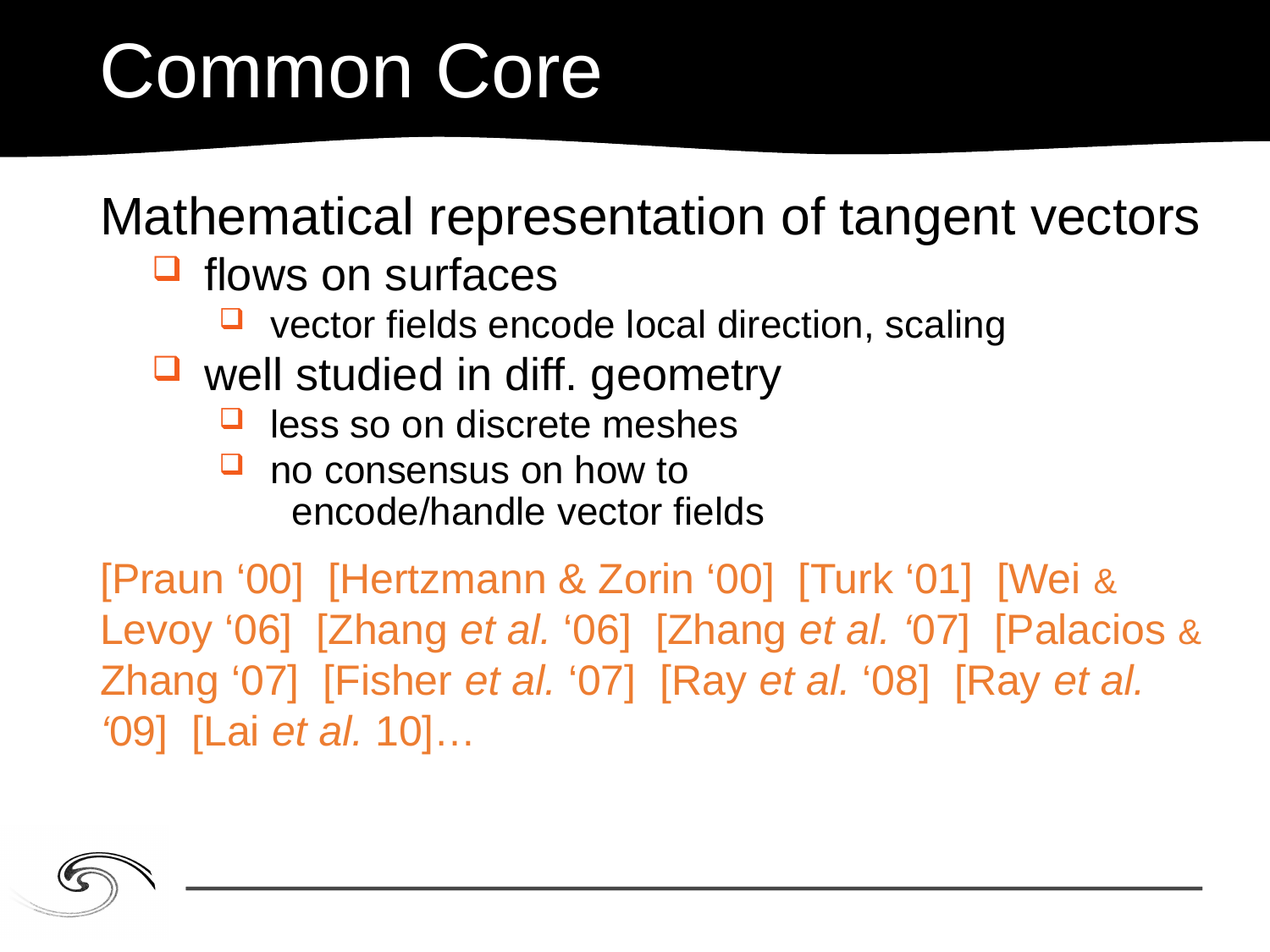

# Common Core
Mathematical representation of tangent vectors
flows on surfaces
vector fields encode local direction, scaling
well studied in diff. geometry
less so on discrete meshes
no consensus on how to
  encode/handle vector fields
[Praun ‘00]  [Hertzmann & Zorin ‘00]  [Turk ‘01]  [Wei & Levoy ‘06]  [Zhang et al. ‘06]  [Zhang et al. ‘07]  [Palacios & Zhang ‘07]  [Fisher et al. ‘07]  [Ray et al. ‘08]  [Ray et al. ‘09]  [Lai et al. 10]…